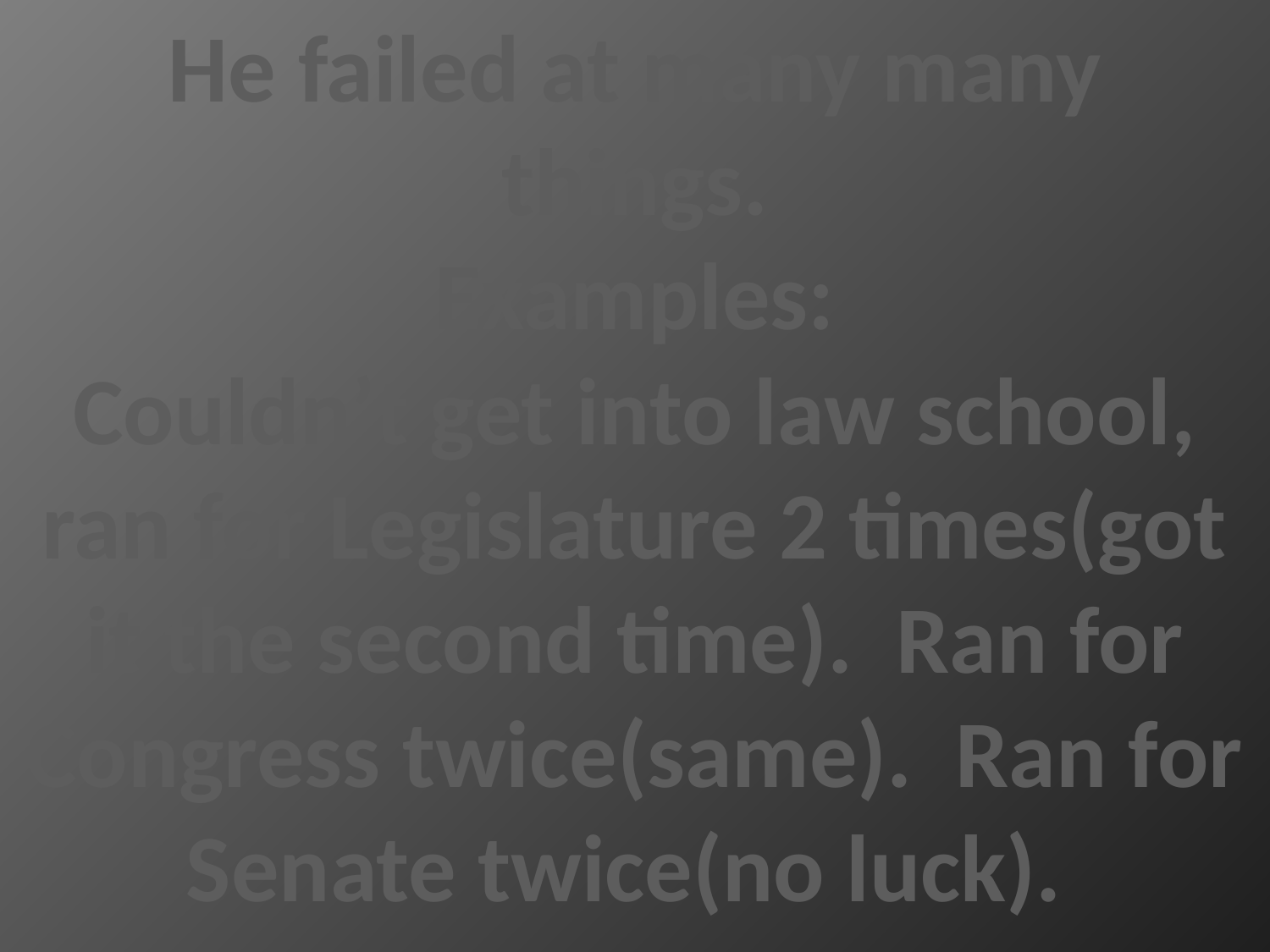

He failed at many many
things.
Examples:
Couldn’t get into law school, ran for Legislature 2 times(got it the second time).  Ran for Congress twice(same).  Ran for Senate twice(no luck).